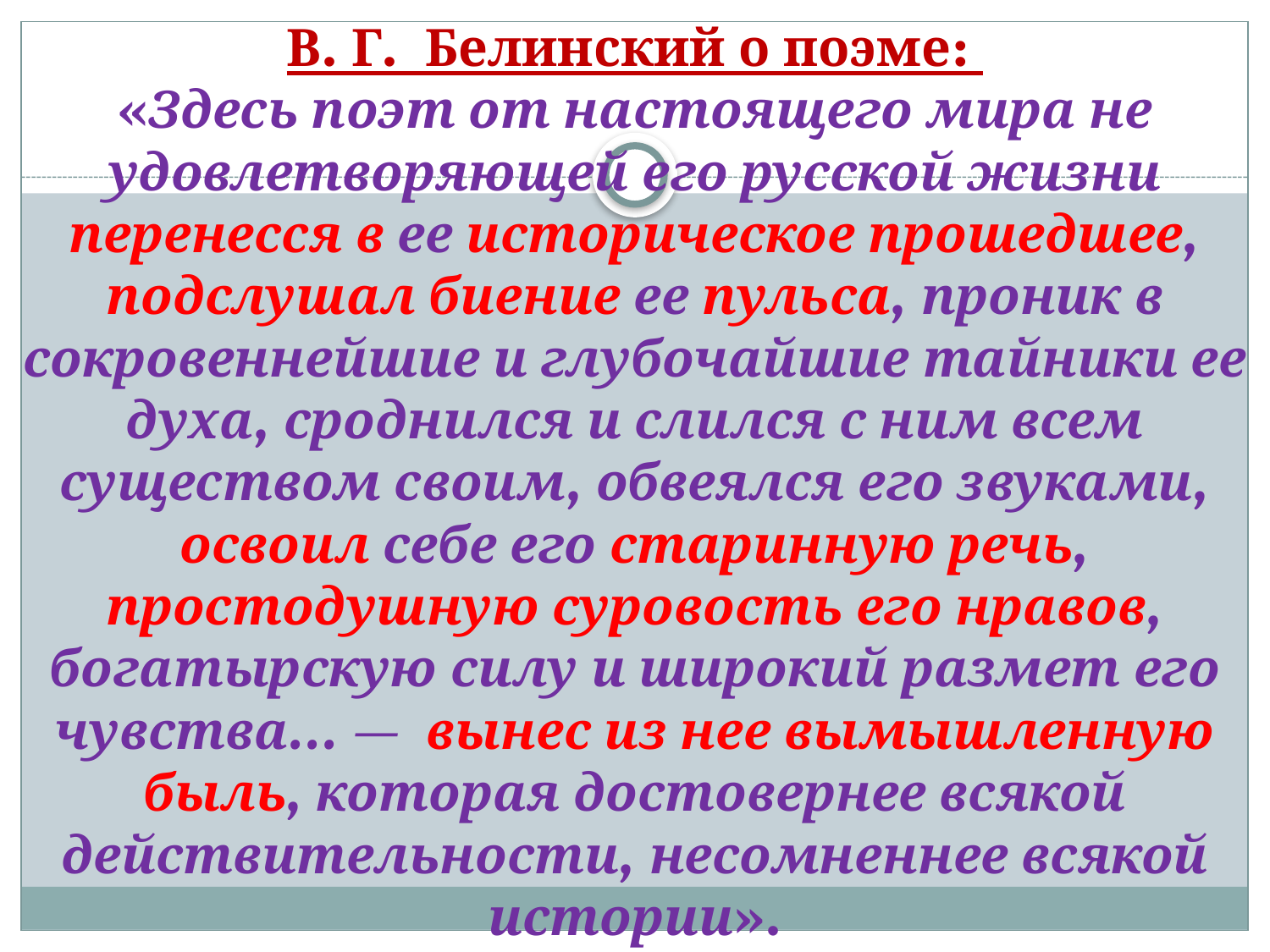

# В. Г.  Белинский о поэме: «Здесь поэт от настоящего мира не удовлетворяющей его русской жизни перенесся в ее историческое прошедшее, подслушал биение ее пульса, проник в сокровеннейшие и глубочайшие тайники ее духа, сроднился и слился с ним всем существом своим, обвеялся его звуками, освоил себе его старинную речь, простодушную суровость его нравов, богатырскую силу и широкий размет его чувства... —  вынес из нее вымышленную быль, которая достовернее всякой действительности, несомненнее всякой истории».